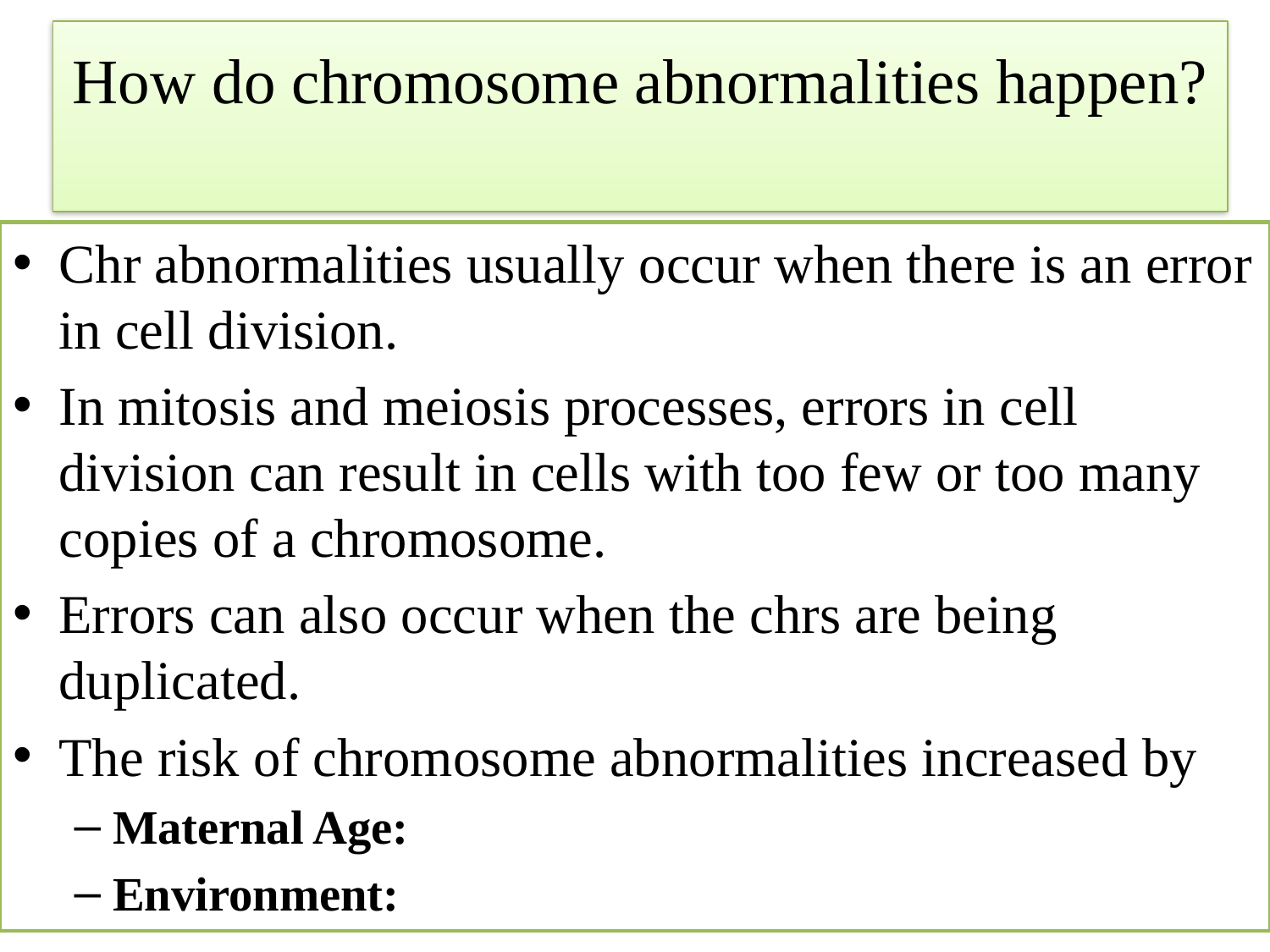

# How do chromosome abnormalities happen?
Chr abnormalities usually occur when there is an error in cell division.
In mitosis and meiosis processes, errors in cell division can result in cells with too few or too many copies of a chromosome.
Errors can also occur when the chrs are being duplicated.
The risk of chromosome abnormalities increased by
Maternal Age:
Environment: